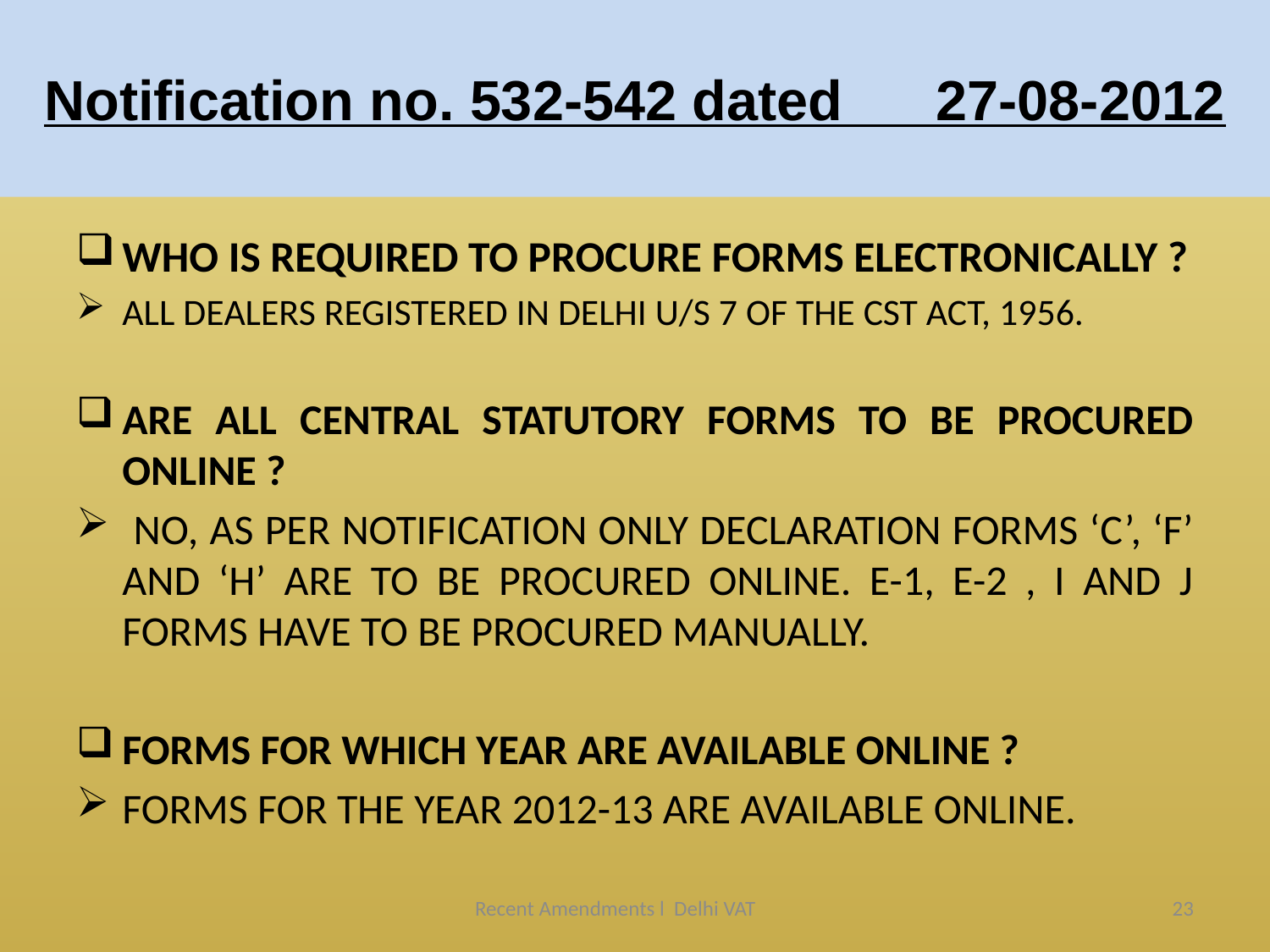

# Notification no. 532-542 dated      27-08-2012
WHO IS REQUIRED TO PROCURE FORMS ELECTRONICALLY ?
ALL DEALERS REGISTERED IN DELHI U/S 7 OF THE CST ACT, 1956.

ARE ALL CENTRAL STATUTORY FORMS TO BE PROCURED ONLINE ?
 NO, AS PER NOTIFICATION ONLY DECLARATION FORMS ‘C’, ‘F’ AND ‘H’ ARE TO BE PROCURED ONLINE. E-1, E-2 , I AND J FORMS HAVE TO BE PROCURED MANUALLY.

FORMS FOR WHICH YEAR ARE AVAILABLE ONLINE ?
FORMS FOR THE YEAR 2012-13 ARE AVAILABLE ONLINE.
Recent Amendments l  Delhi VAT
23